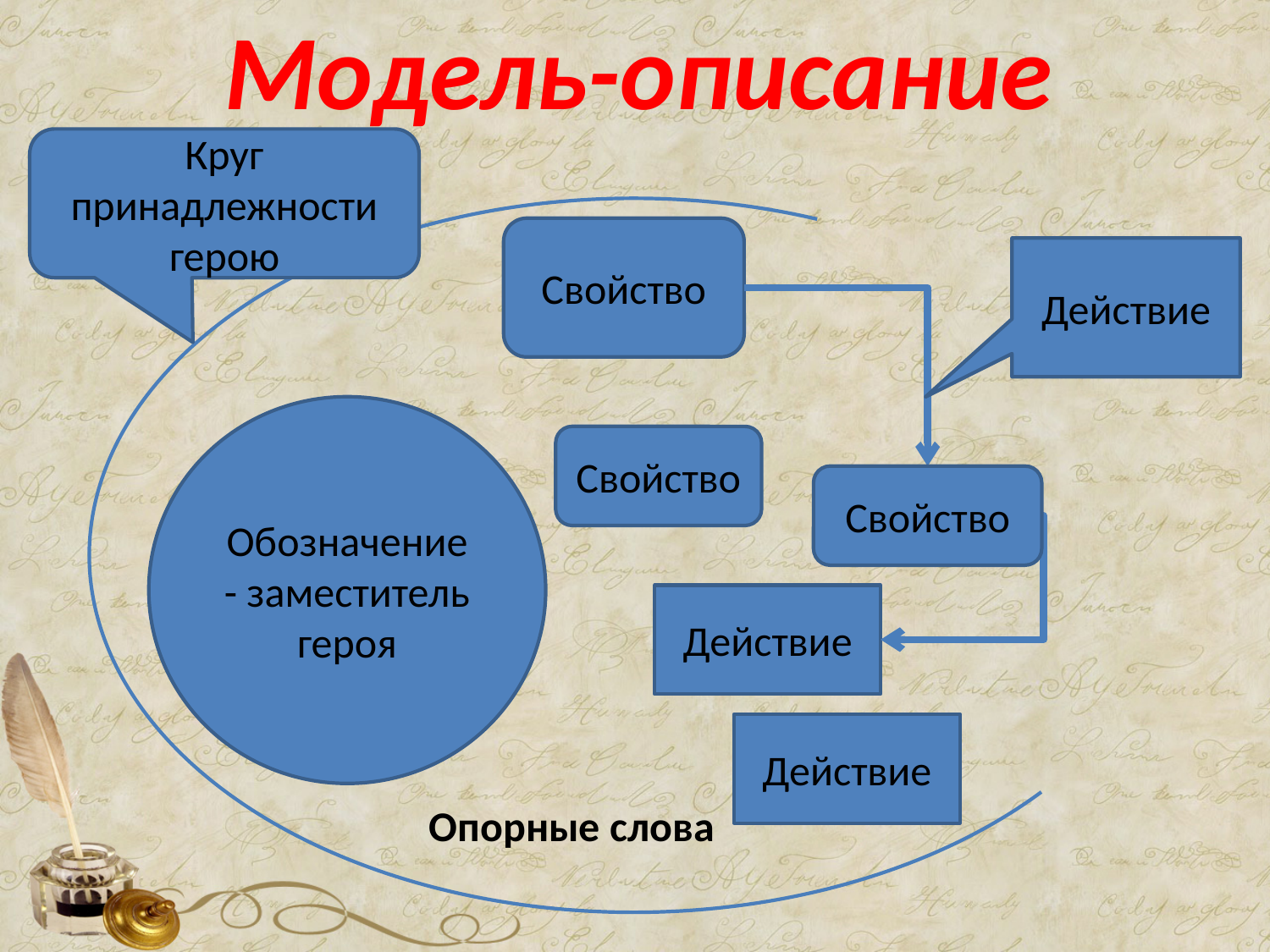

# Модель-описание
Круг принадлежности герою

Свойство
Действие
Обозначение - заместитель героя
Свойство
Свойство
Действие
Действие
Опорные слова